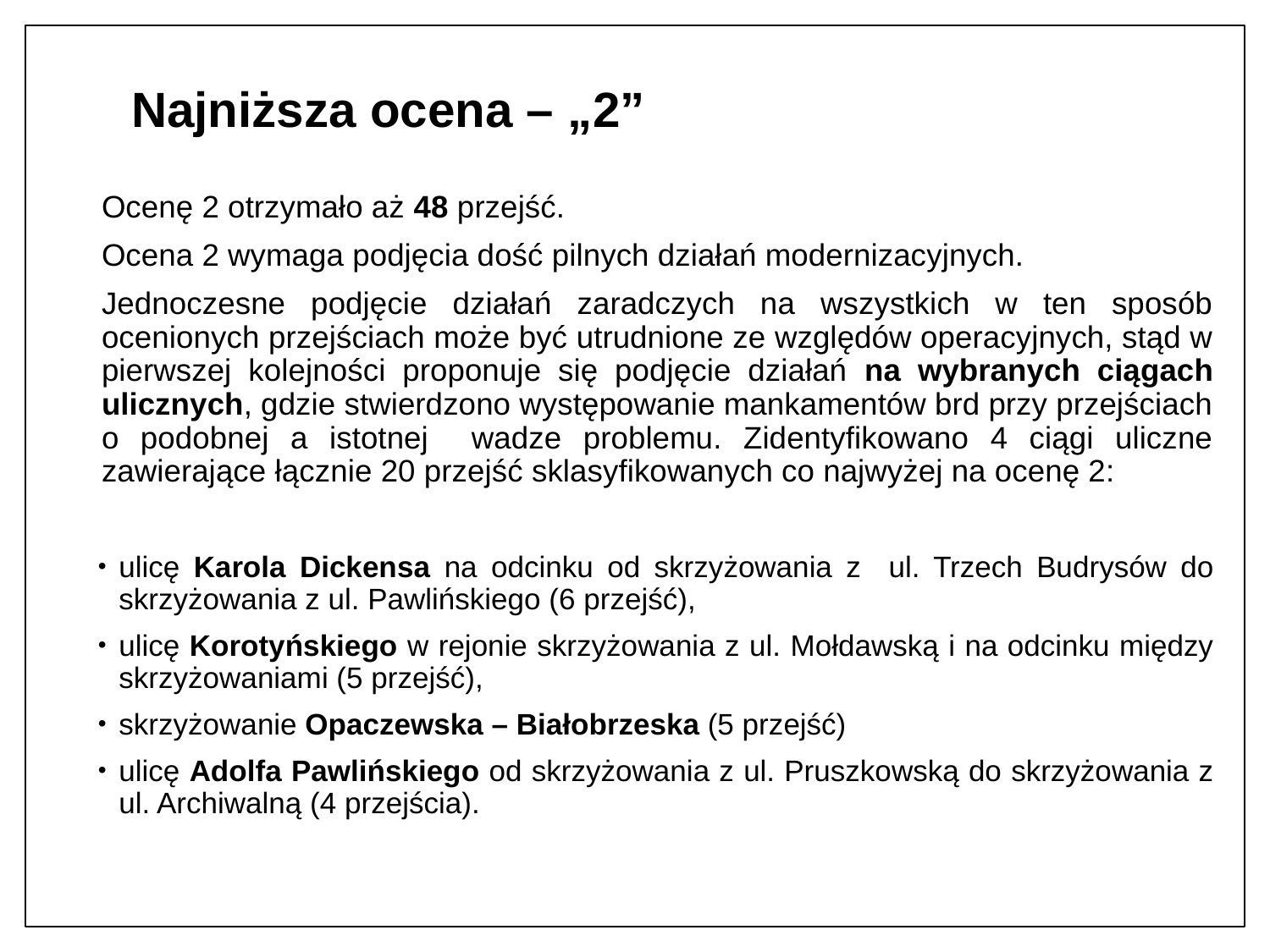

# Najniższa ocena – „2”
Ocenę 2 otrzymało aż 48 przejść.
Ocena 2 wymaga podjęcia dość pilnych działań modernizacyjnych.
Jednoczesne podjęcie działań zaradczych na wszystkich w ten sposób ocenionych przejściach może być utrudnione ze względów operacyjnych, stąd w pierwszej kolejności proponuje się podjęcie działań na wybranych ciągach ulicznych, gdzie stwierdzono występowanie mankamentów brd przy przejściach o podobnej a istotnej  wadze problemu. Zidentyfikowano 4 ciągi uliczne zawierające łącznie 20 przejść sklasyfikowanych co najwyżej na ocenę 2:

ulicę Karola Dickensa na odcinku od skrzyżowania z  ul. Trzech Budrysów do skrzyżowania z ul. Pawlińskiego (6 przejść),
ulicę Korotyńskiego w rejonie skrzyżowania z ul. Mołdawską i na odcinku między skrzyżowaniami (5 przejść),
skrzyżowanie Opaczewska – Białobrzeska (5 przejść)
ulicę Adolfa Pawlińskiego od skrzyżowania z ul. Pruszkowską do skrzyżowania z ul. Archiwalną (4 przejścia).